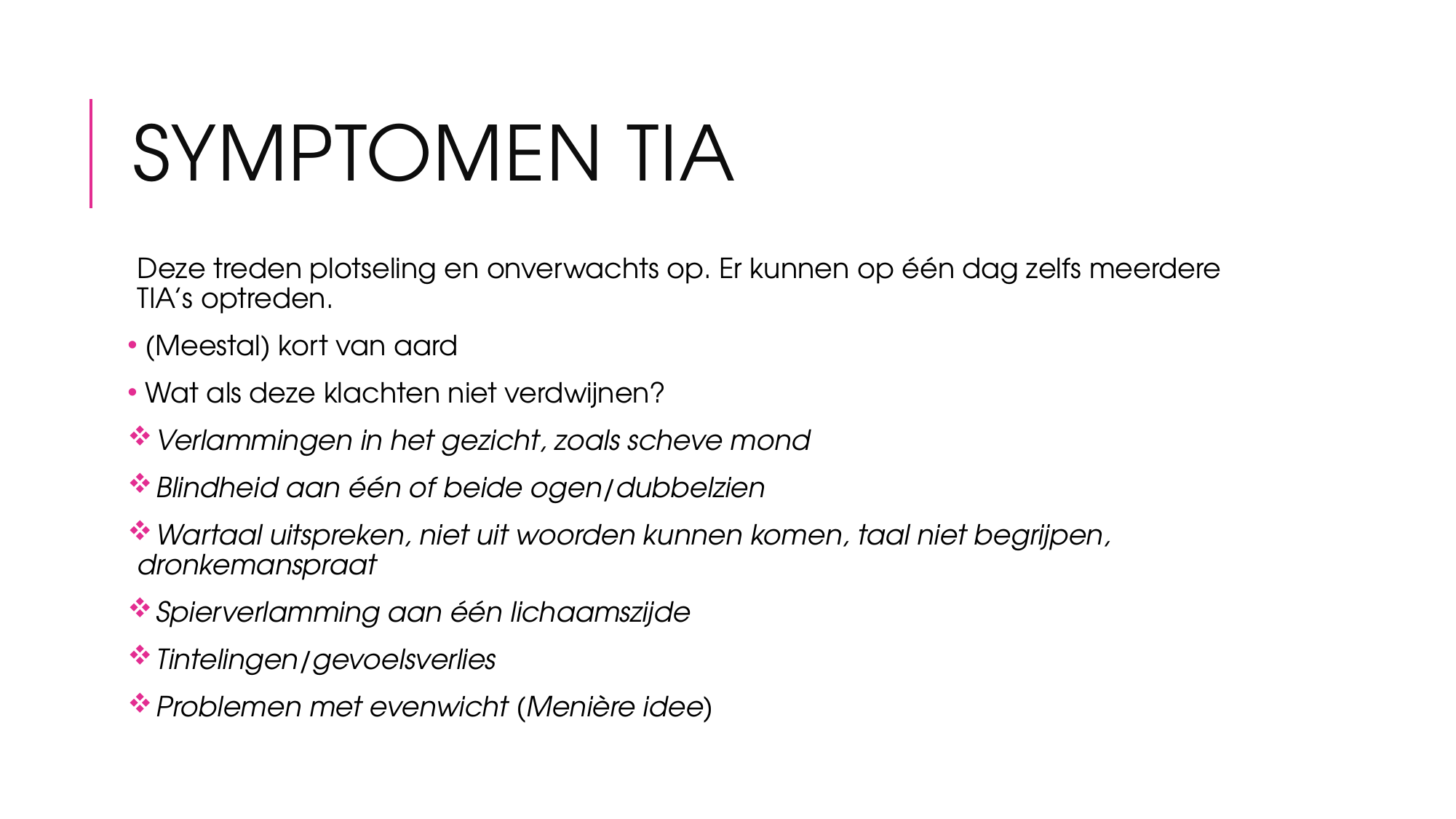

# Symptomen tia
Deze treden plotseling en onverwachts op. Er kunnen op één dag zelfs meerdere TIA’s optreden.
 (Meestal) kort van aard
 Wat als deze klachten niet verdwijnen?
 Verlammingen in het gezicht, zoals scheve mond
 Blindheid aan één of beide ogen/dubbelzien
 Wartaal uitspreken, niet uit woorden kunnen komen, taal niet begrijpen, dronkemanspraat
 Spierverlamming aan één lichaamszijde
 Tintelingen/gevoelsverlies
 Problemen met evenwicht (Menière idee)